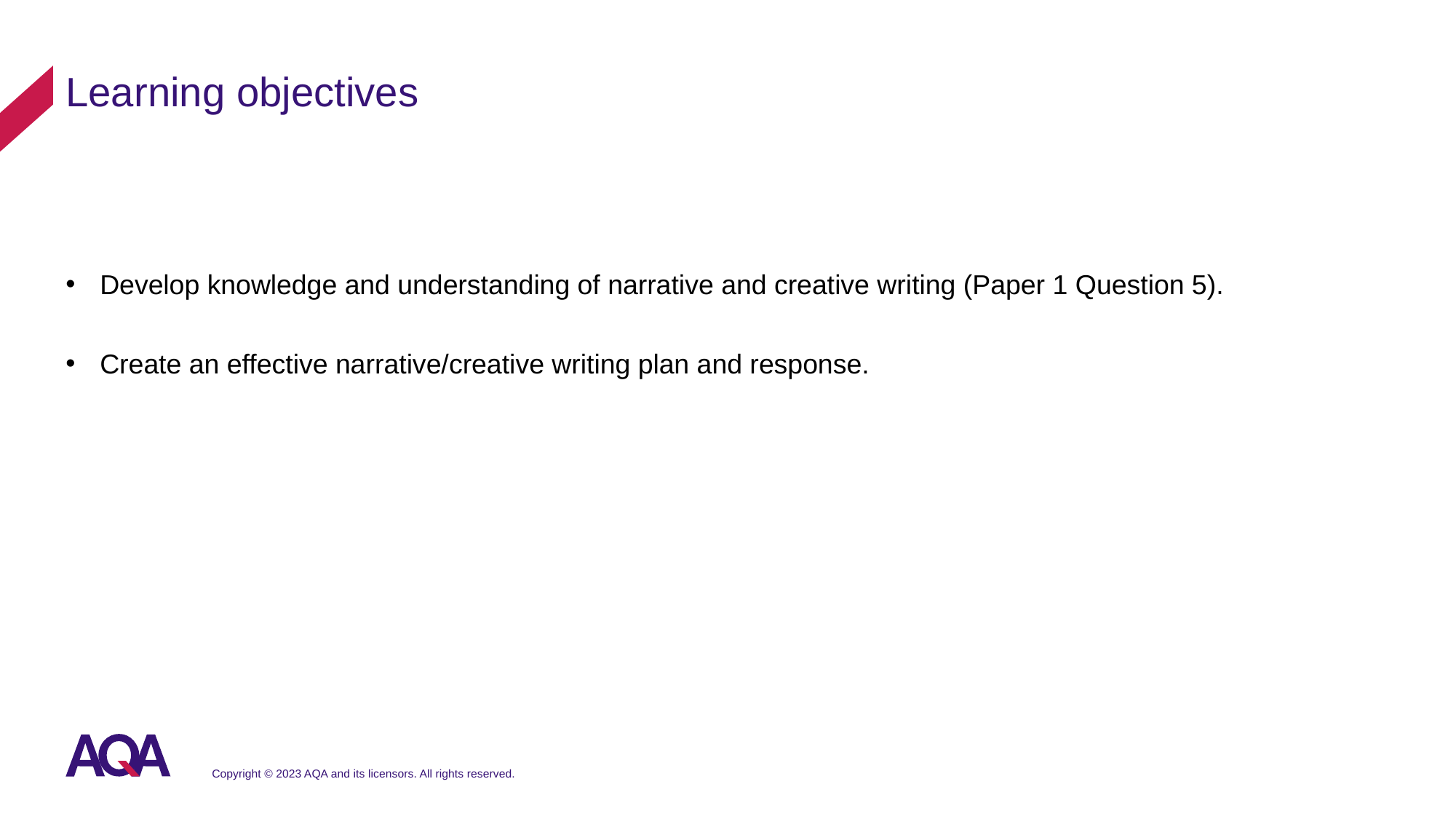

# Learning objectives
Develop knowledge and understanding of narrative and creative writing (Paper 1 Question 5).
Create an effective narrative/creative writing plan and response.

Copyright © 2023 AQA and its licensors. All rights reserved.